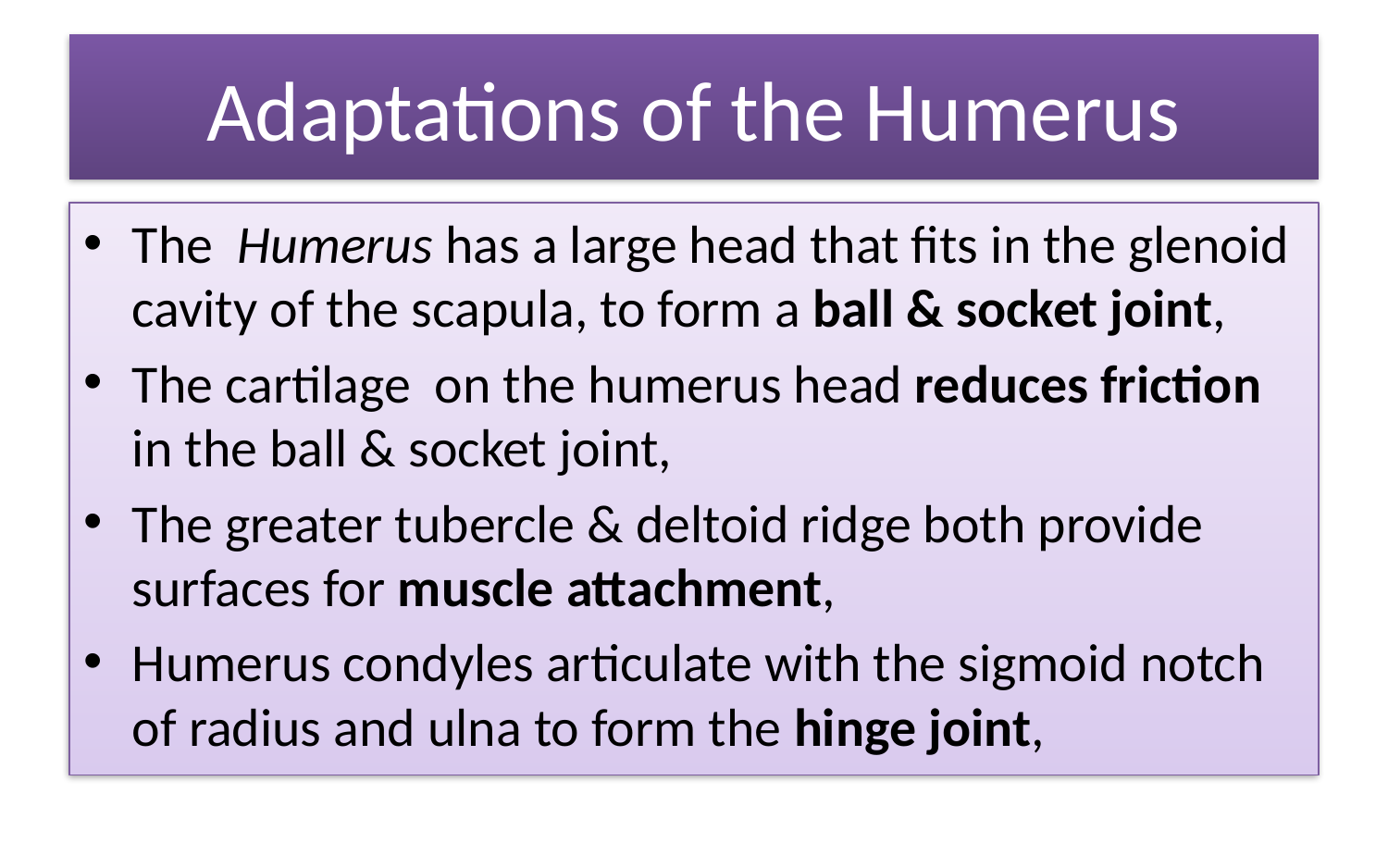

# Adaptations of the Humerus
The  Humerus has a large head that fits in the glenoid cavity of the scapula, to form a ball & socket joint,
The cartilage  on the humerus head reduces friction in the ball & socket joint,
The greater tubercle & deltoid ridge both provide surfaces for muscle attachment,
Humerus condyles articulate with the sigmoid notch of radius and ulna to form the hinge joint,